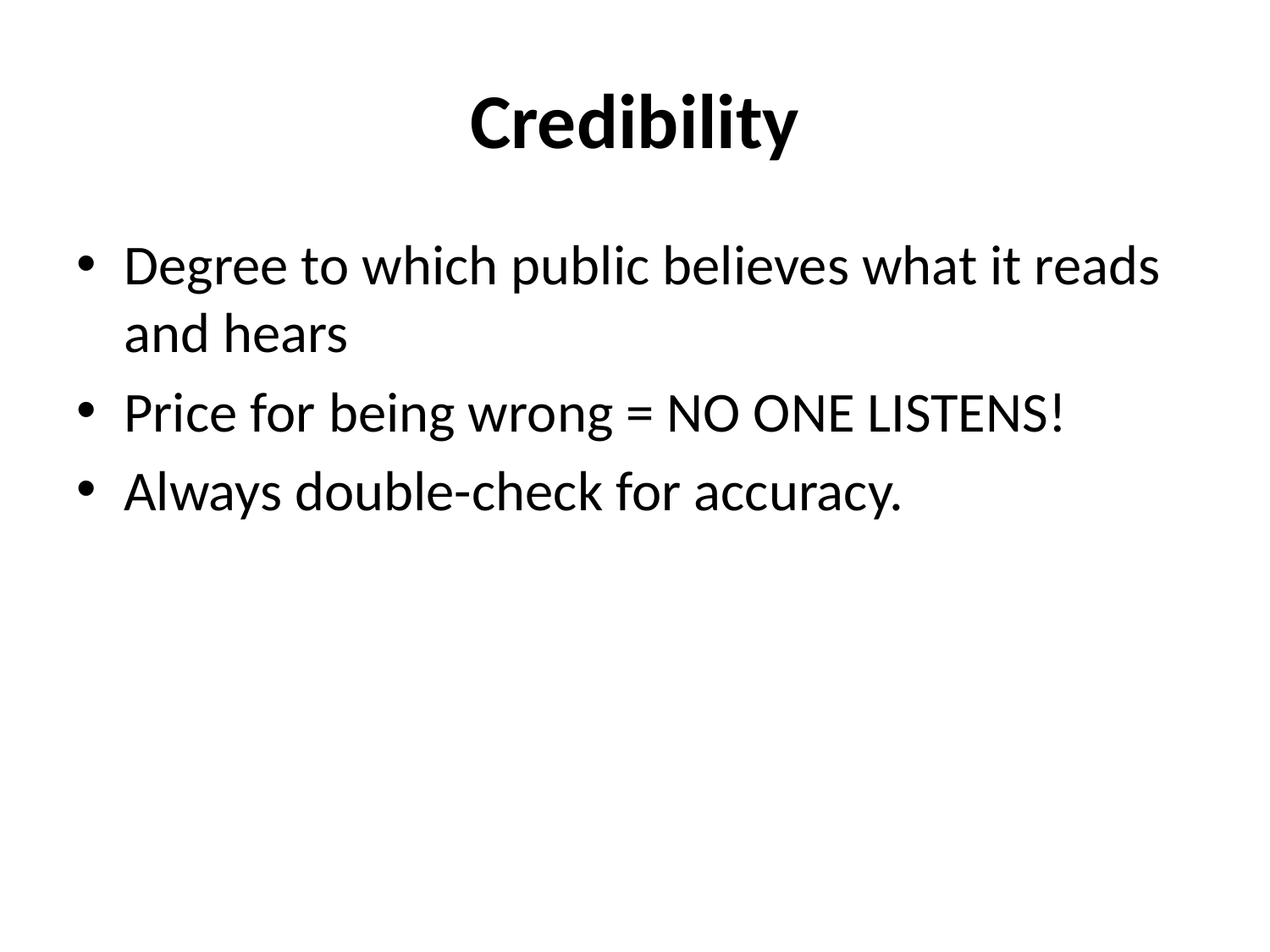

# Credibility
Degree to which public believes what it reads and hears
Price for being wrong = NO ONE LISTENS!
Always double-check for accuracy.